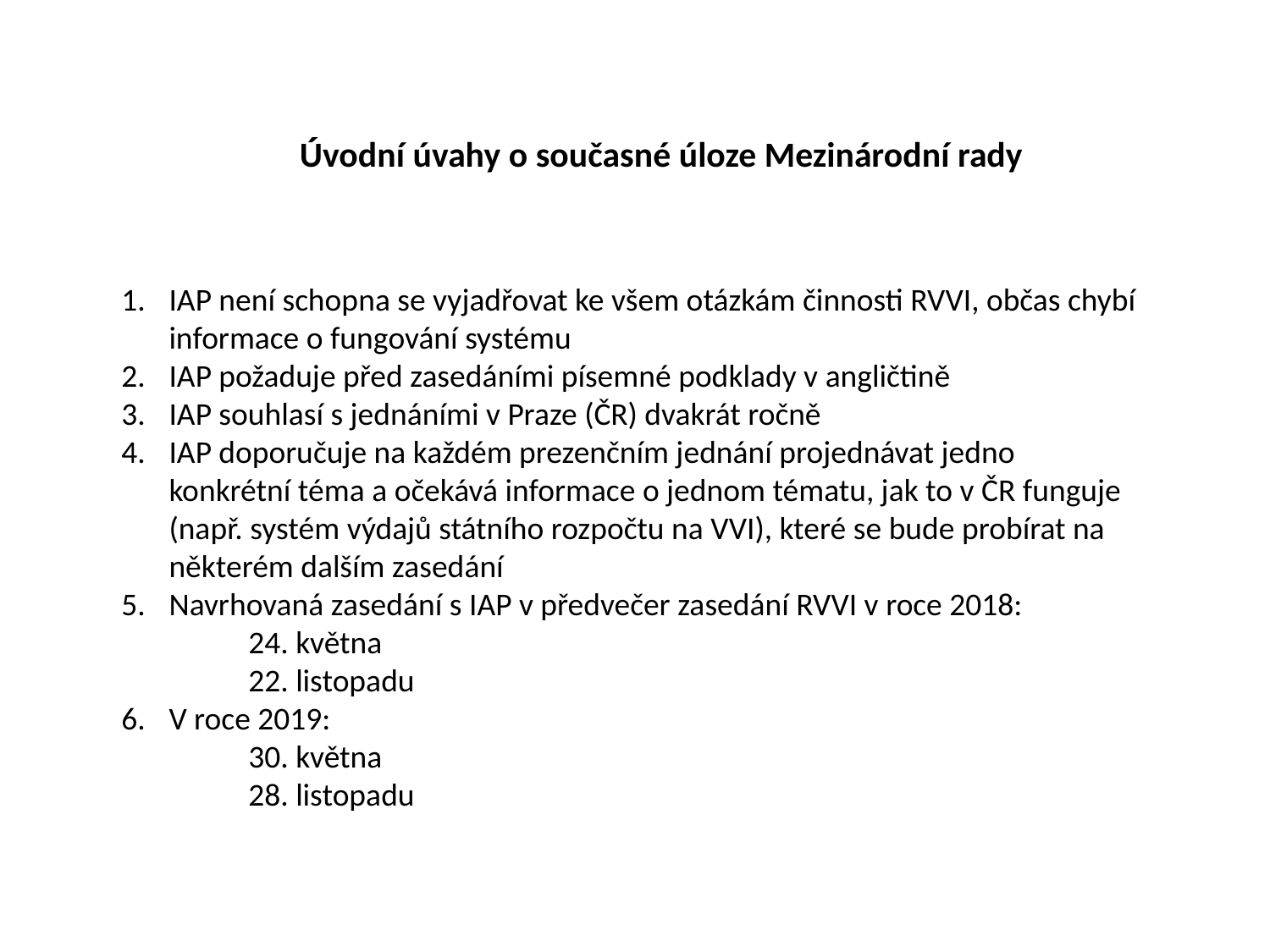

Úvodní úvahy o současné úloze Mezinárodní rady
IAP není schopna se vyjadřovat ke všem otázkám činnosti RVVI, občas chybí informace o fungování systému
IAP požaduje před zasedáními písemné podklady v angličtině
IAP souhlasí s jednáními v Praze (ČR) dvakrát ročně
IAP doporučuje na každém prezenčním jednání projednávat jedno konkrétní téma a očekává informace o jednom tématu, jak to v ČR funguje (např. systém výdajů státního rozpočtu na VVI), které se bude probírat na některém dalším zasedání
Navrhovaná zasedání s IAP v předvečer zasedání RVVI v roce 2018:
	24. května
	22. listopadu
V roce 2019:
	30. května
	28. listopadu